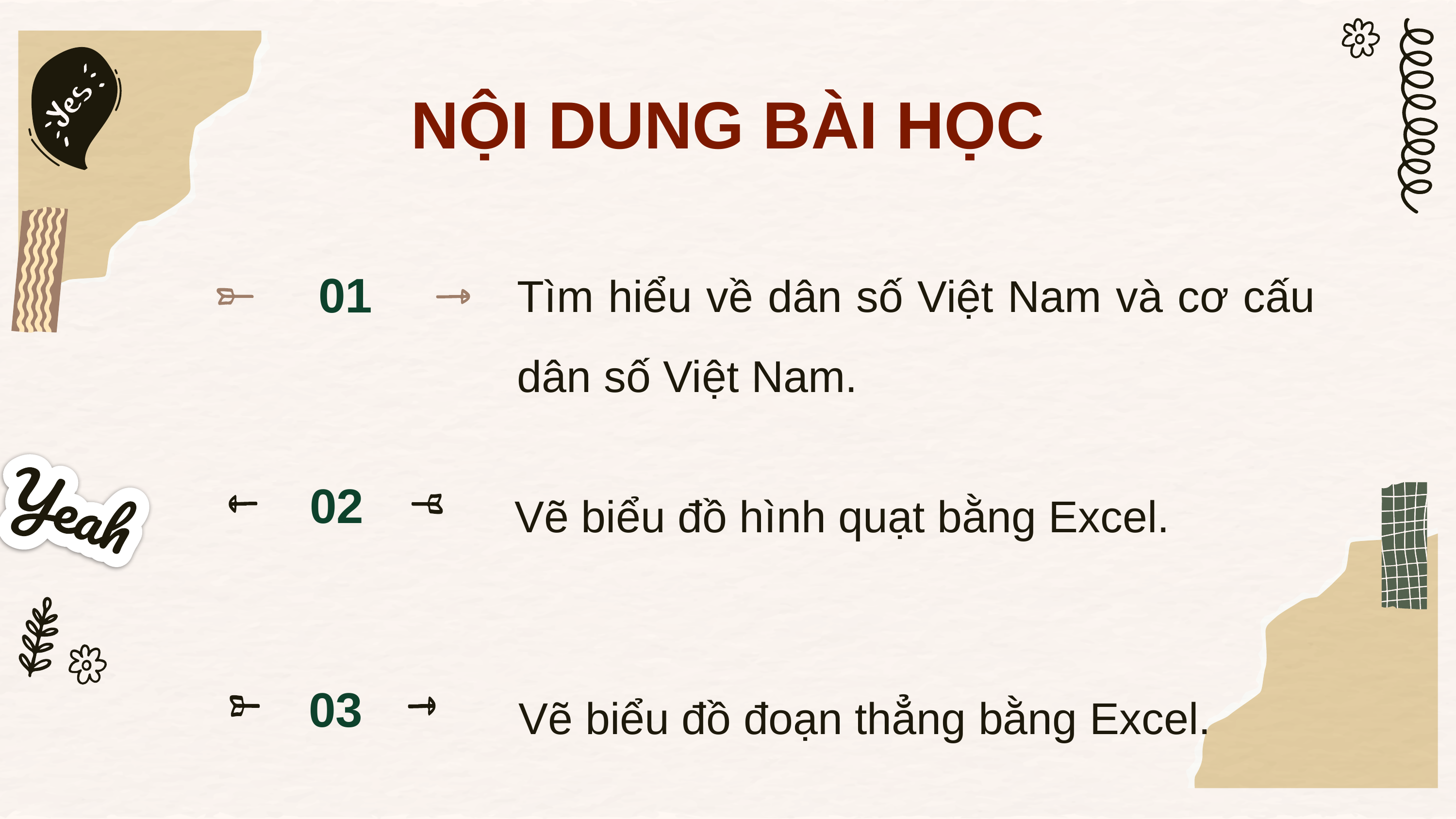

NỘI DUNG BÀI HỌC

Tìm hiểu về dân số Việt Nam và cơ cấu dân số Việt Nam.
# 01

Vẽ biểu đồ hình quạt bằng Excel.
02

Vẽ biểu đồ đoạn thẳng bằng Excel.
03